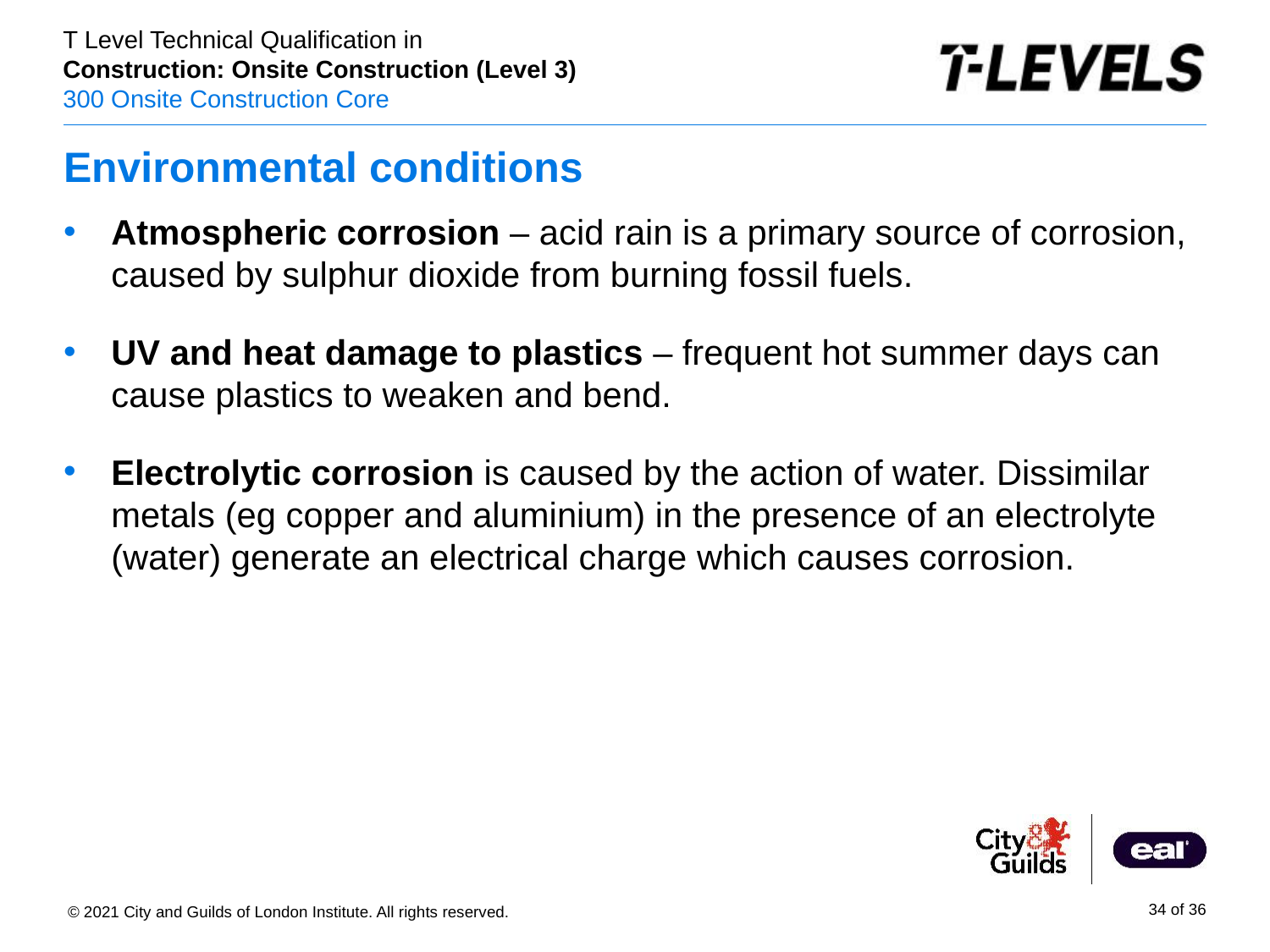

# Environmental conditions
Atmospheric corrosion – acid rain is a primary source of corrosion, caused by sulphur dioxide from burning fossil fuels.
UV and heat damage to plastics – frequent hot summer days can cause plastics to weaken and bend.
Electrolytic corrosion is caused by the action of water. Dissimilar metals (eg copper and aluminium) in the presence of an electrolyte (water) generate an electrical charge which causes corrosion.